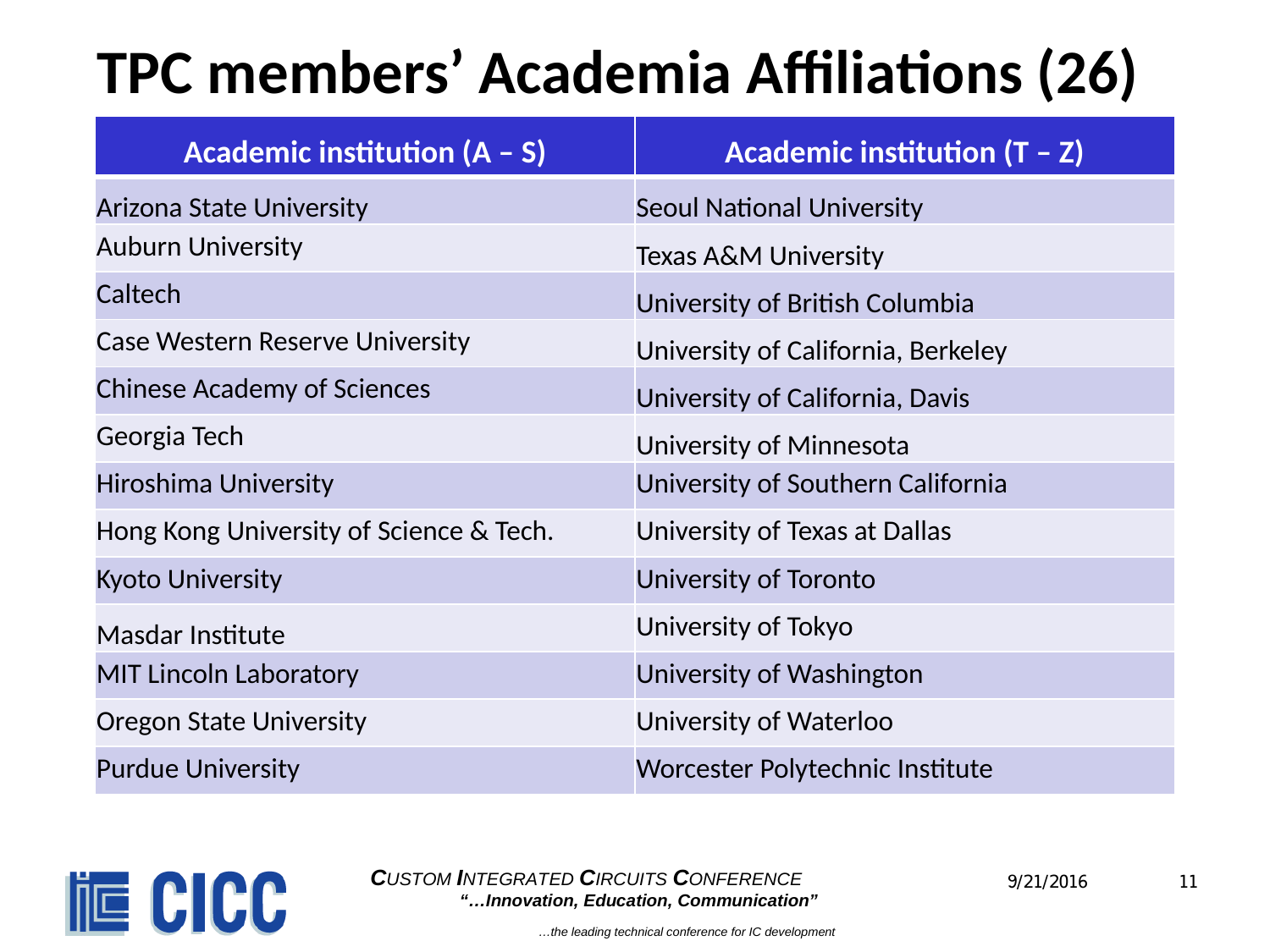

# TPC members’ Academia Affiliations (26)
| Academic institution (A – S) | Academic institution (T – Z) |
| --- | --- |
| Arizona State University | Seoul National University |
| Auburn University | Texas A&M University |
| Caltech | University of British Columbia |
| Case Western Reserve University | University of California, Berkeley |
| Chinese Academy of Sciences | University of California, Davis |
| Georgia Tech | University of Minnesota |
| Hiroshima University | University of Southern California |
| Hong Kong University of Science & Tech. | University of Texas at Dallas |
| Kyoto University | University of Toronto |
| Masdar Institute | University of Tokyo |
| MIT Lincoln Laboratory | University of Washington |
| Oregon State University | University of Waterloo |
| Purdue University | Worcester Polytechnic Institute |